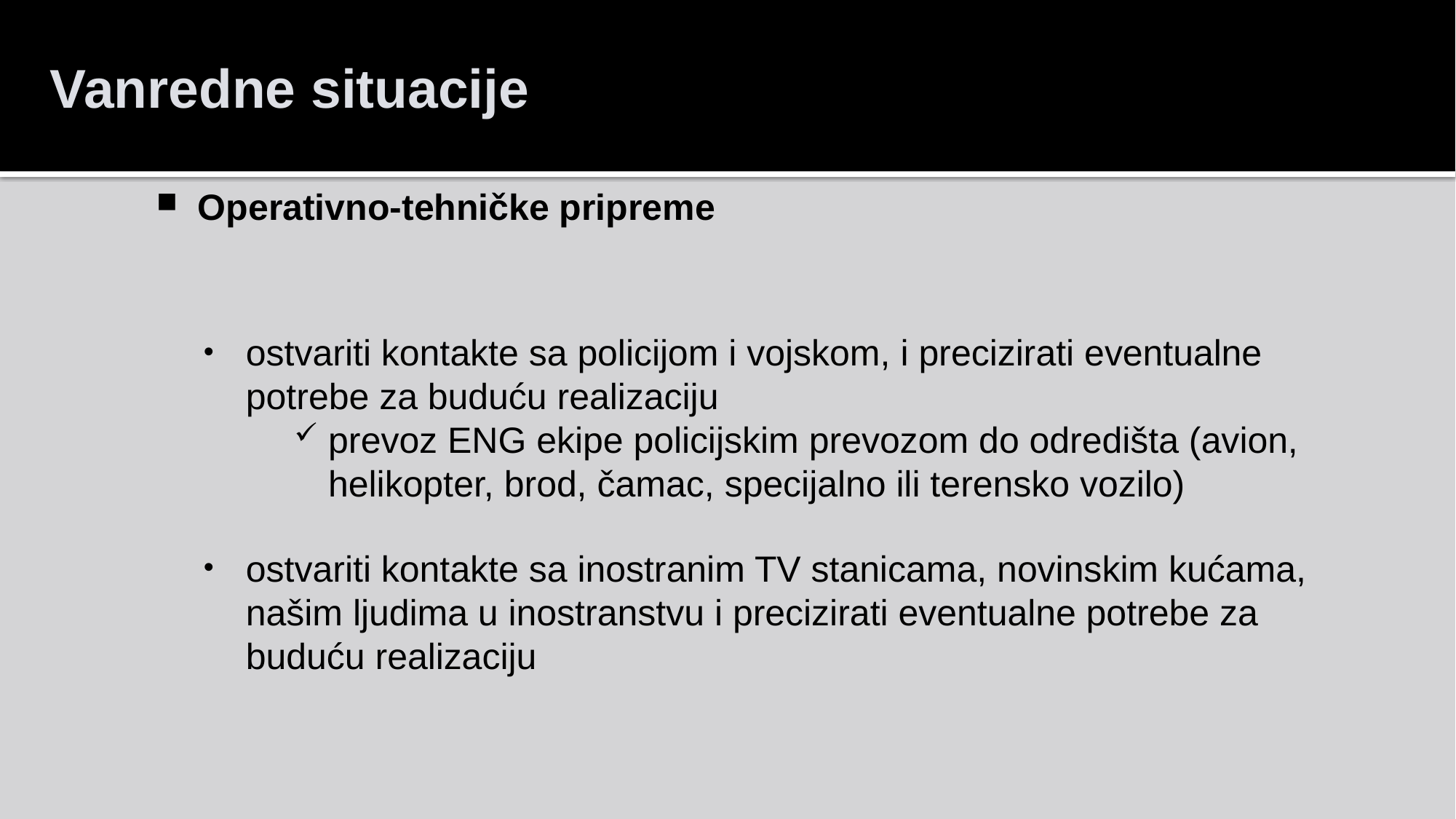

Vanredne situacije
Operativno-tehničke pripreme

ostvariti kontakte sa policijom i vojskom, i precizirati eventualne potrebe za buduću realizaciju
prevoz ENG ekipe policijskim prevozom do odredišta (avion, helikopter, brod, čamac, specijalno ili terensko vozilo)

ostvariti kontakte sa inostranim TV stanicama, novinskim kućama, našim ljudima u inostranstvu i precizirati eventualne potrebe za buduću realizaciju